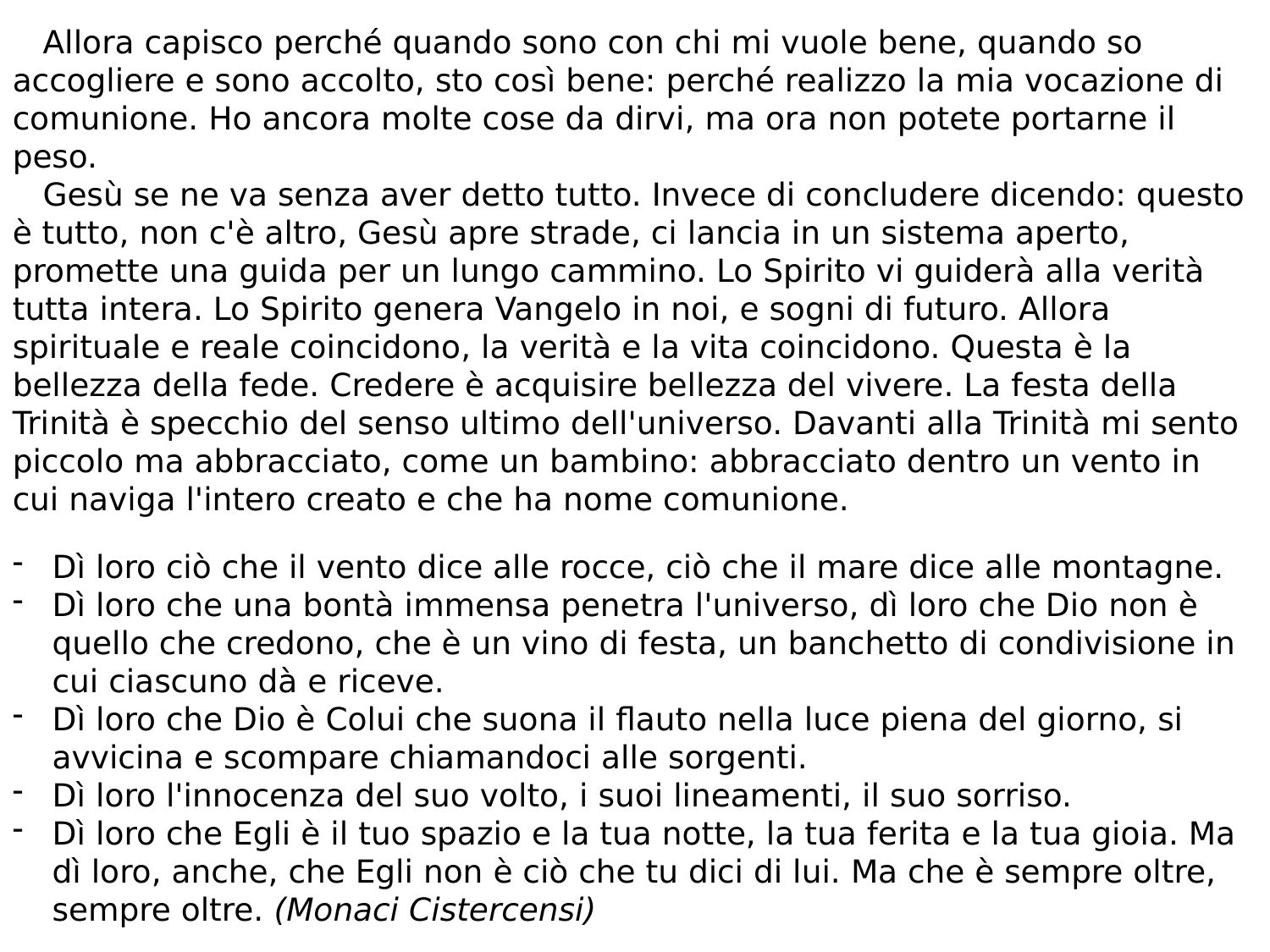

Allora capisco perché quando sono con chi mi vuole bene, quando so accogliere e sono accolto, sto così bene: perché realizzo la mia vocazione di comunione. Ho ancora molte cose da dirvi, ma ora non potete portarne il peso.
   Gesù se ne va senza aver detto tutto. Invece di concludere dicendo: questo è tutto, non c'è altro, Gesù apre strade, ci lancia in un sistema aperto, promette una guida per un lungo cammino. Lo Spirito vi guiderà alla verità tutta intera. Lo Spirito genera Vangelo in noi, e sogni di futuro. Allora spirituale e reale coincidono, la verità e la vita coincidono. Questa è la bellezza della fede. Credere è acquisire bellezza del vivere. La festa della Trinità è specchio del senso ultimo dell'universo. Davanti alla Trinità mi sento piccolo ma abbracciato, come un bambino: abbracciato dentro un vento in cui naviga l'intero creato e che ha nome comunione.

Dì loro ciò che il vento dice alle rocce, ciò che il mare dice alle montagne.
Dì loro che una bontà immensa penetra l'universo, dì loro che Dio non è quello che credono, che è un vino di festa, un banchetto di condivisione in cui ciascuno dà e riceve.
Dì loro che Dio è Colui che suona il flauto nella luce piena del giorno, si avvicina e scompare chiamandoci alle sorgenti.
Dì loro l'innocenza del suo volto, i suoi lineamenti, il suo sorriso.
Dì loro che Egli è il tuo spazio e la tua notte, la tua ferita e la tua gioia. Ma dì loro, anche, che Egli non è ciò che tu dici di lui. Ma che è sempre oltre, sempre oltre. (Monaci Cistercensi)